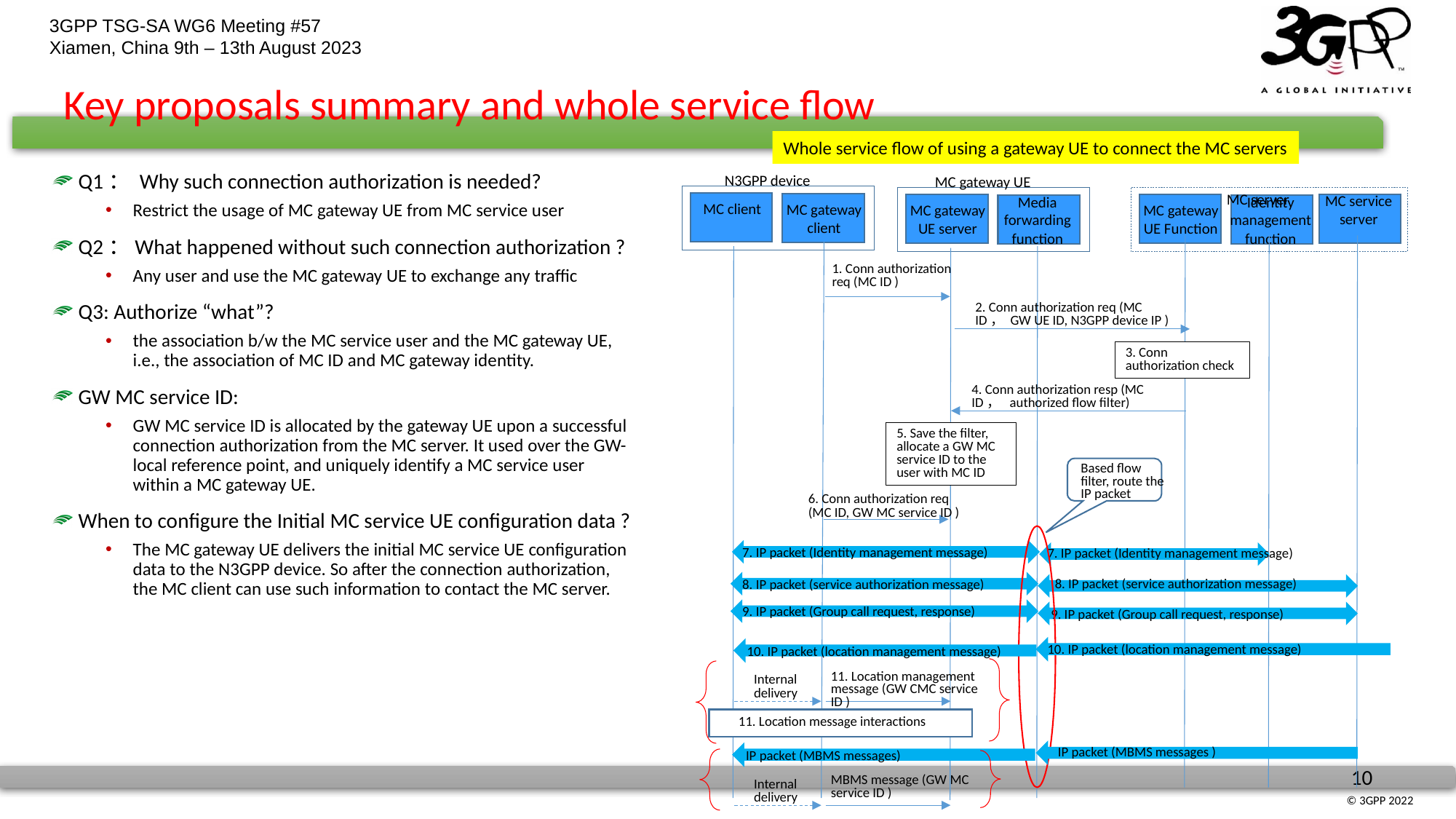

# Key proposals summary and whole service flow
Whole service flow of using a gateway UE to connect the MC servers
Q1： Why such connection authorization is needed?
Restrict the usage of MC gateway UE from MC service user
Q2：What happened without such connection authorization ?
Any user and use the MC gateway UE to exchange any traffic
Q3: Authorize “what”?
the association b/w the MC service user and the MC gateway UE, i.e., the association of MC ID and MC gateway identity.
GW MC service ID:
GW MC service ID is allocated by the gateway UE upon a successful connection authorization from the MC server. It used over the GW-local reference point, and uniquely identify a MC service user within a MC gateway UE.
When to configure the Initial MC service UE configuration data ?
The MC gateway UE delivers the initial MC service UE configuration data to the N3GPP device. So after the connection authorization, the MC client can use such information to contact the MC server.
N3GPP device
MC gateway UE
MC server

MC service server
Media forwarding function
Identity management function

MC client

MC gateway client

MC gateway UE server

MC gateway UE Function

1. Conn authorization req (MC ID )
2. Conn authorization req (MC ID， GW UE ID, N3GPP device IP )
3. Conn authorization check
4. Conn authorization resp (MC ID，  authorized flow filter)
5. Save the filter, allocate a GW MC service ID to the user with MC ID
Based flow filter, route the IP packet

6. Conn authorization req (MC ID, GW MC service ID )

7. IP packet (Identity management message)

7. IP packet (Identity management message)

8. IP packet (service authorization message)
8. IP packet (service authorization message)

9. IP packet (Group call request, response)

9. IP packet (Group call request, response)
10. IP packet (location management message)

10. IP packet (location management message)

11. Location management message (GW CMC service ID )
Internal delivery

11. Location message interactions
 IP packet (MBMS messages )

IP packet (MBMS messages)

MBMS message (GW MC  service ID )
Internal delivery